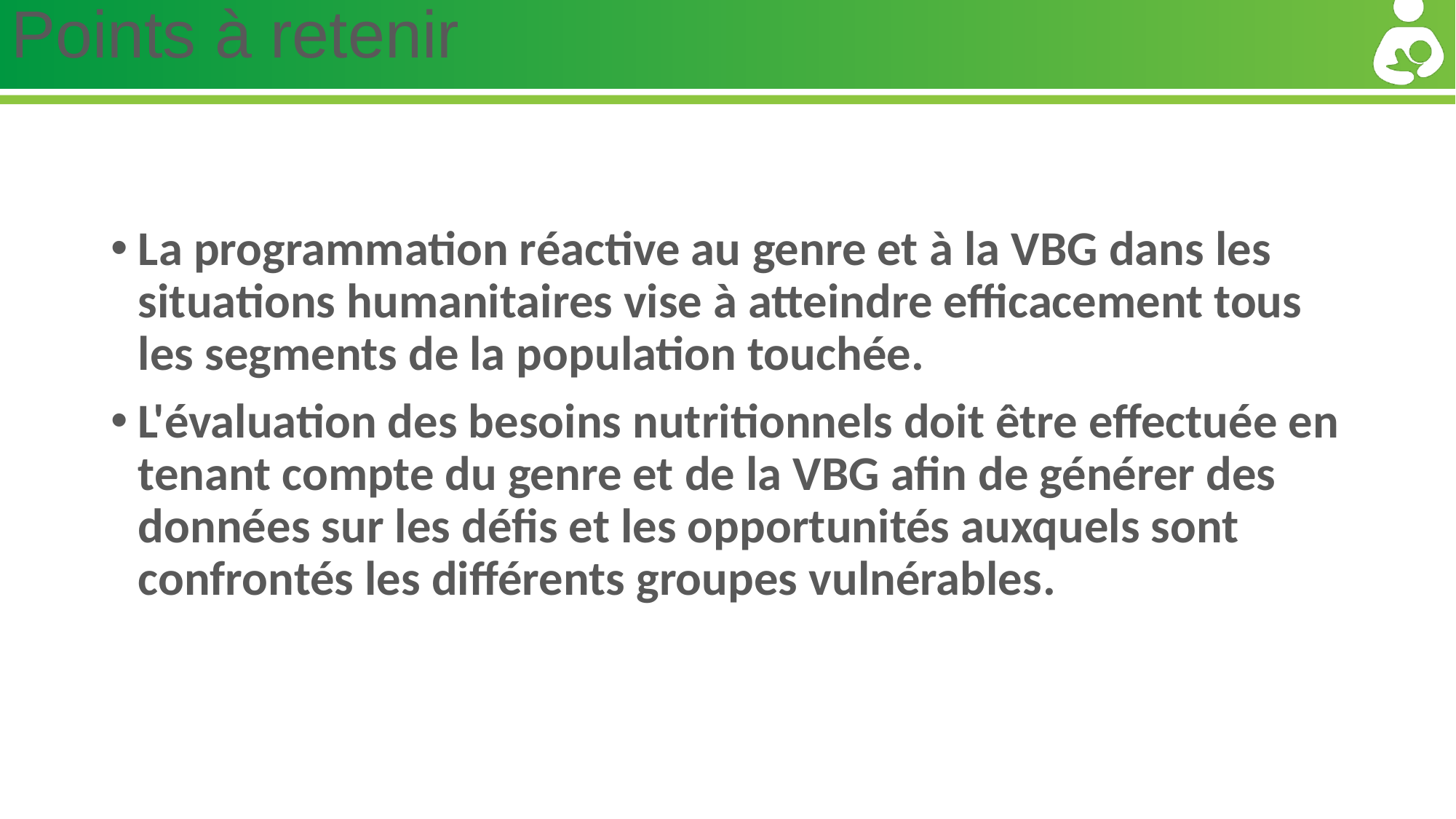

# Points à retenir
La programmation réactive au genre et à la VBG dans les situations humanitaires vise à atteindre efficacement tous les segments de la population touchée.
L'évaluation des besoins nutritionnels doit être effectuée en tenant compte du genre et de la VBG afin de générer des données sur les défis et les opportunités auxquels sont confrontés les différents groupes vulnérables.